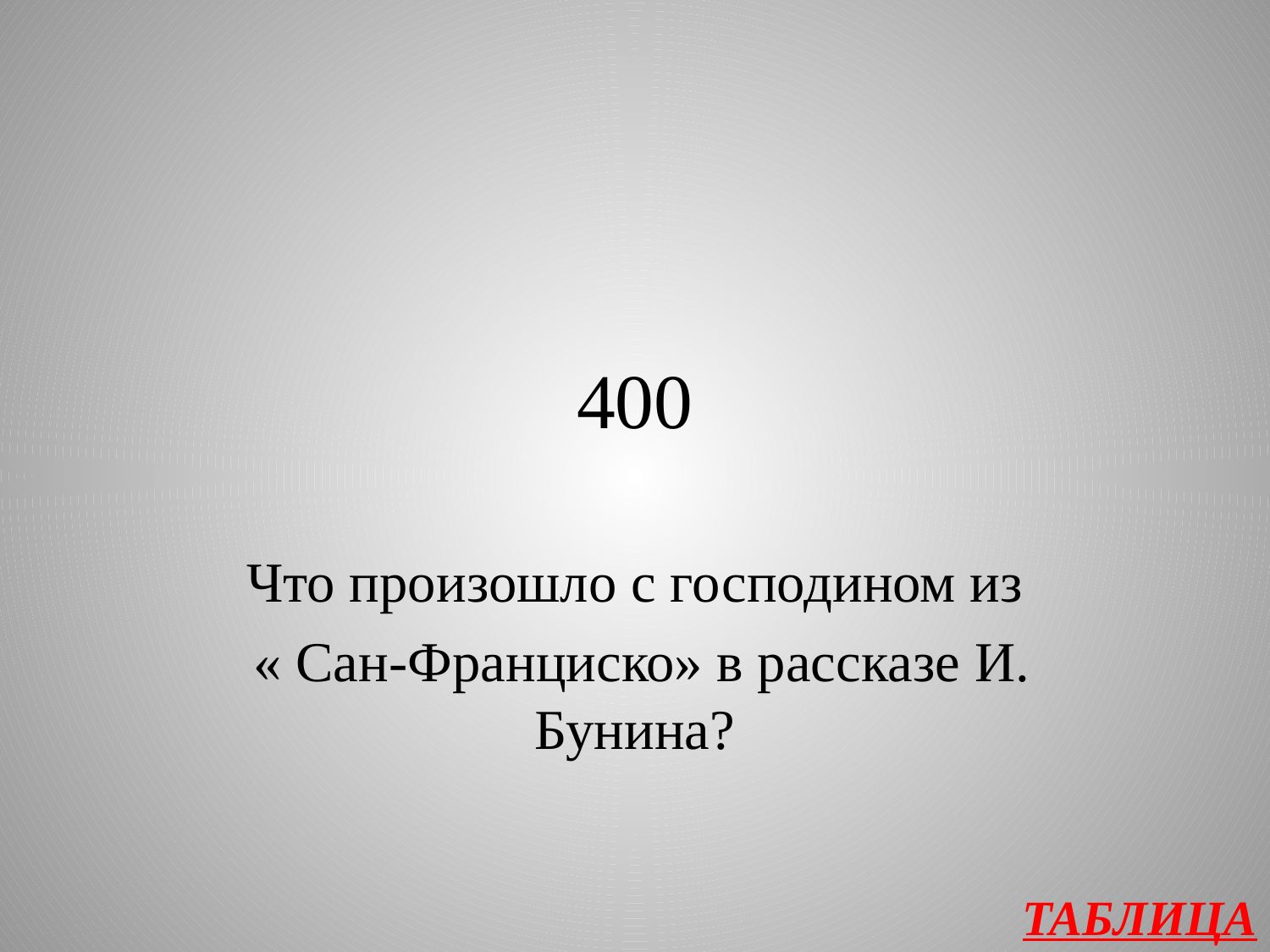

# 400
Что произошло с господином из
 « Сан-Франциско» в рассказе И. Бунина?
ТАБЛИЦА